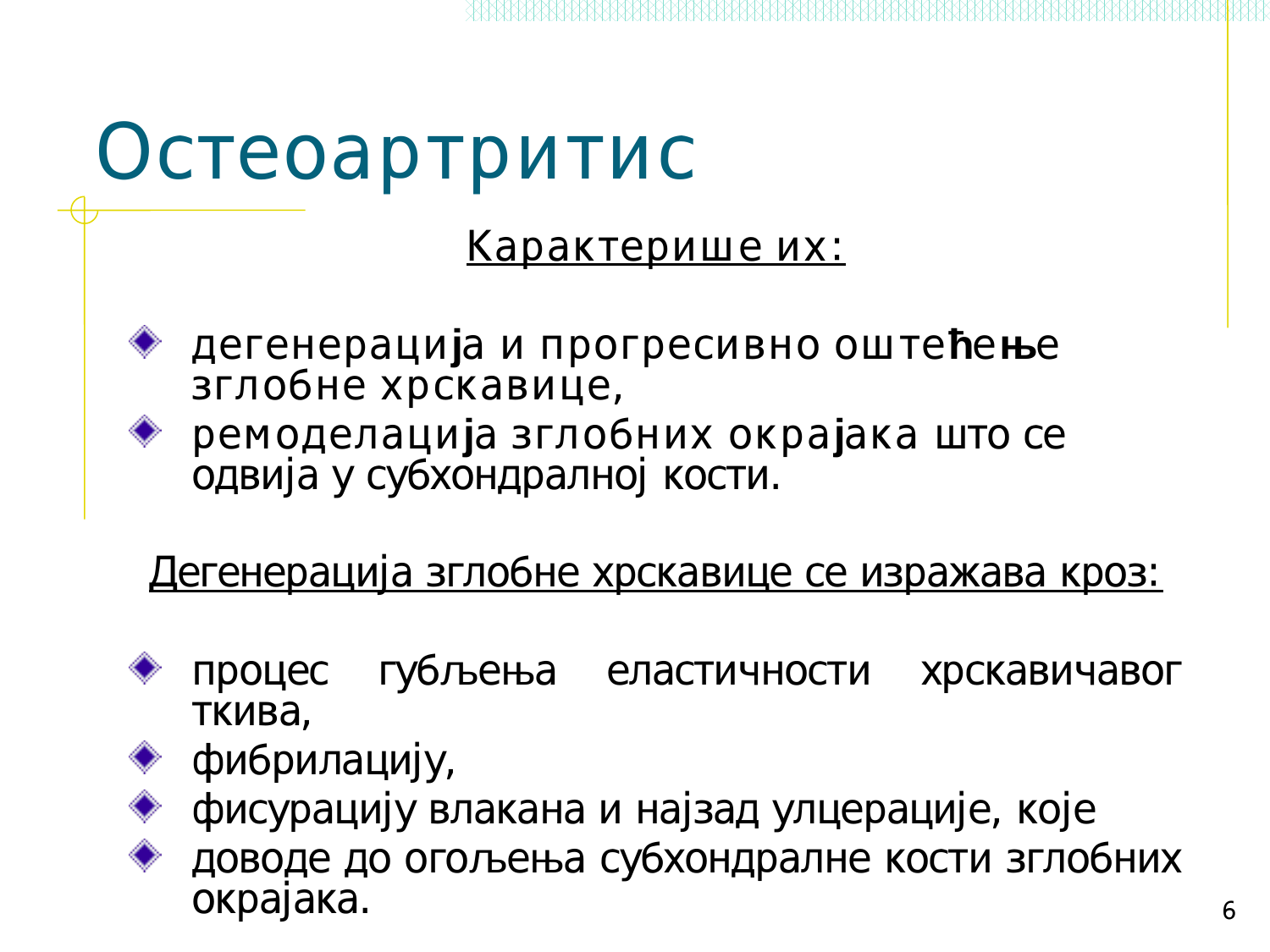

# Остеоартритис
Карактерише их:

дегенерација и прогресивно оштећење зглобне хрскавице,
ремоделација зглобних окрајака што се одвија у субхондралној кости.

Дегенерација зглобне хрскавице се изражава кроз:

процес губљења еластичности хрскавичавог ткива,
фибрилацију,
фисурацију влакана и најзад улцерације, које
доводе до огољења субхондралне кости зглобних окрајака.

6